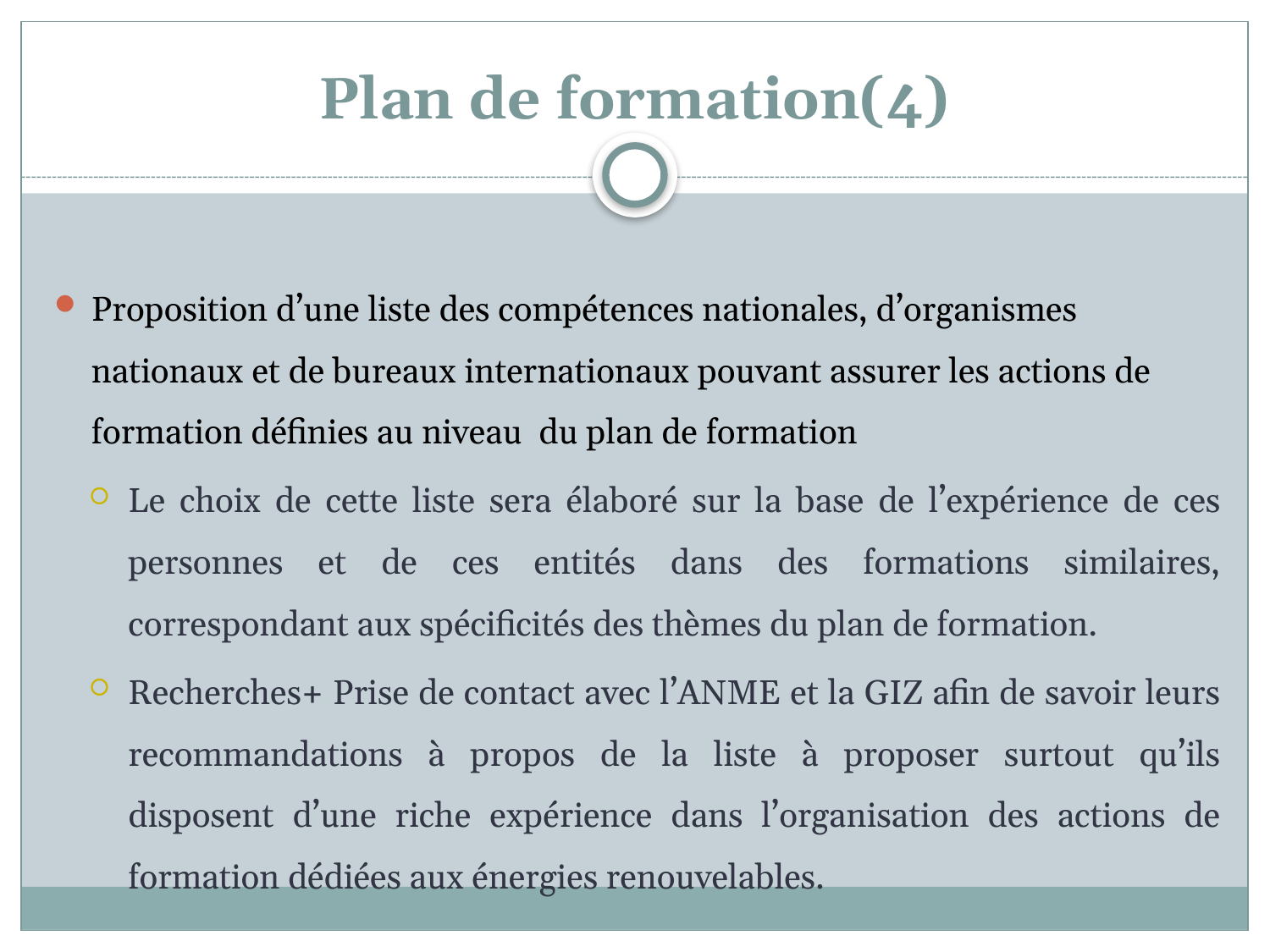

# Plan de formation(4)

Proposition d’une liste des compétences nationales, d’organismes nationaux et de bureaux internationaux pouvant assurer les actions de formation définies au niveau  du plan de formation
Le choix de cette liste sera élaboré sur la base de l’expérience de ces personnes et de ces entités dans des formations similaires, correspondant aux spécificités des thèmes du plan de formation.
Recherches+ Prise de contact avec l’ANME et la GIZ afin de savoir leurs recommandations à propos de la liste à proposer surtout qu’ils disposent d’une riche expérience dans l’organisation des actions de formation dédiées aux énergies renouvelables.